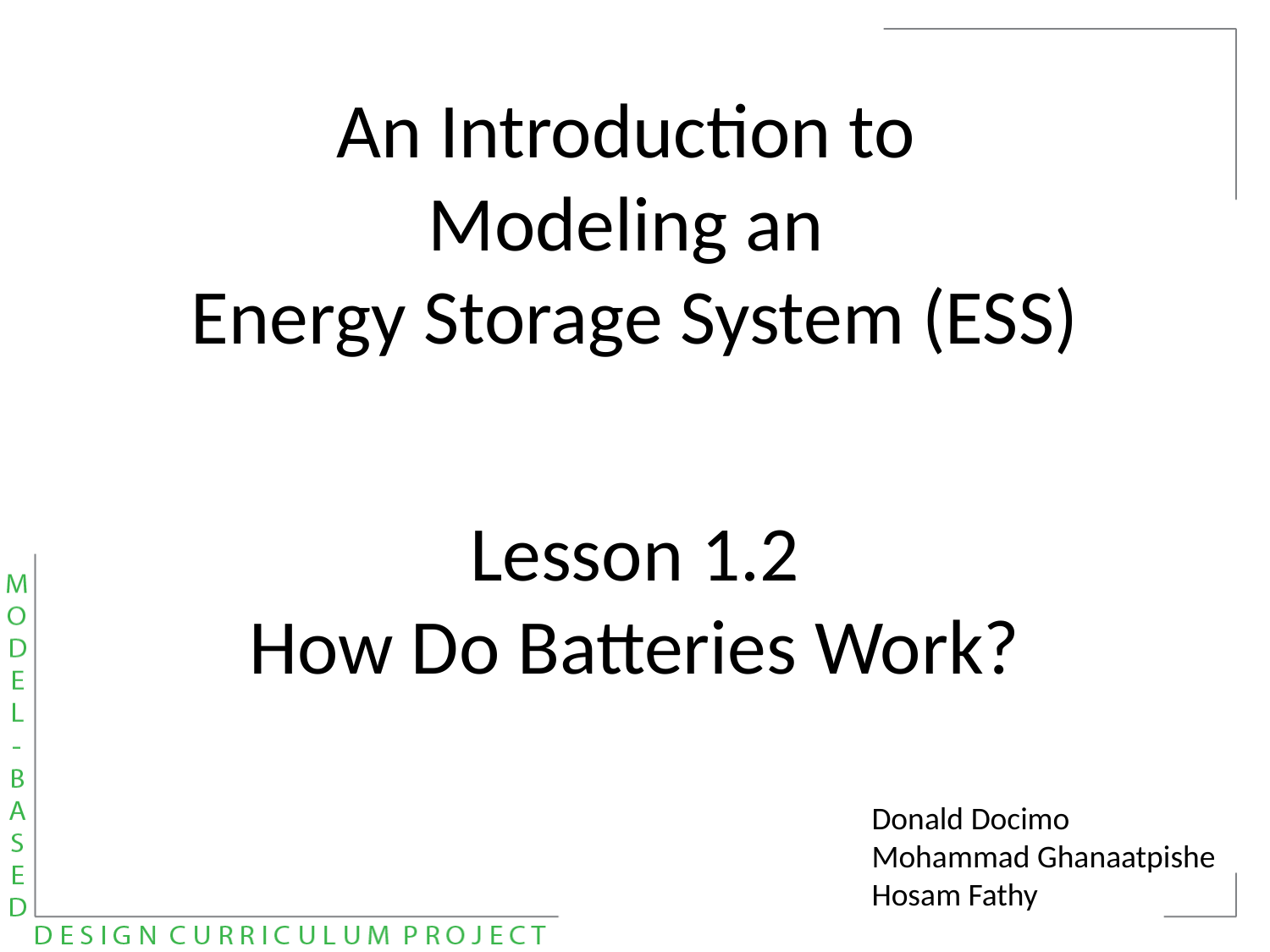

An Introduction to
Modeling an
Energy Storage System (ESS)
Lesson 1.2
How Do Batteries Work?
Donald Docimo
Mohammad Ghanaatpishe
Hosam Fathy